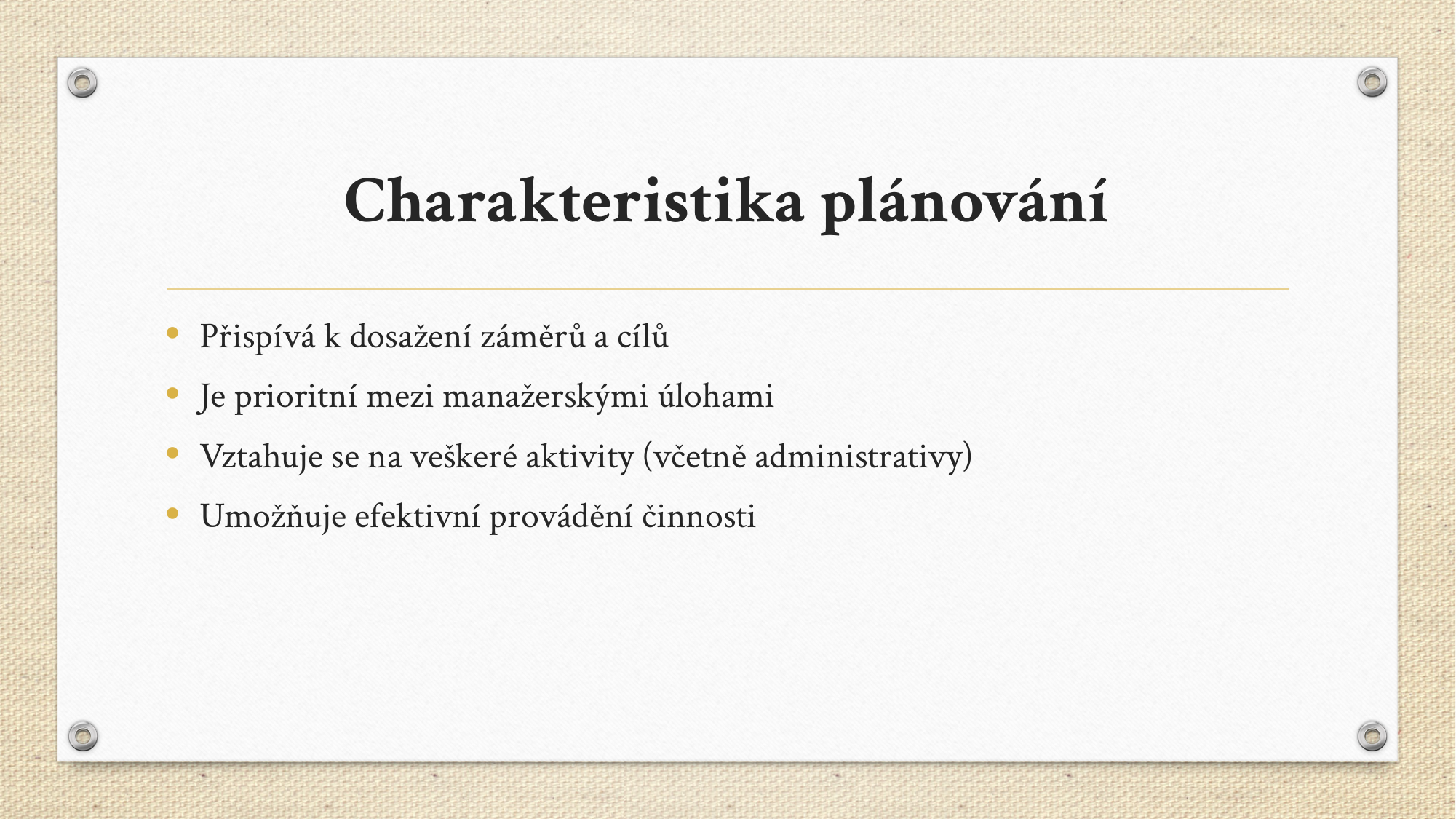

# Charakteristika plánování
Přispívá k dosažení záměrů a cílů
Je prioritní mezi manažerskými úlohami
Vztahuje se na veškeré aktivity (včetně administrativy)
Umožňuje efektivní provádění činnosti